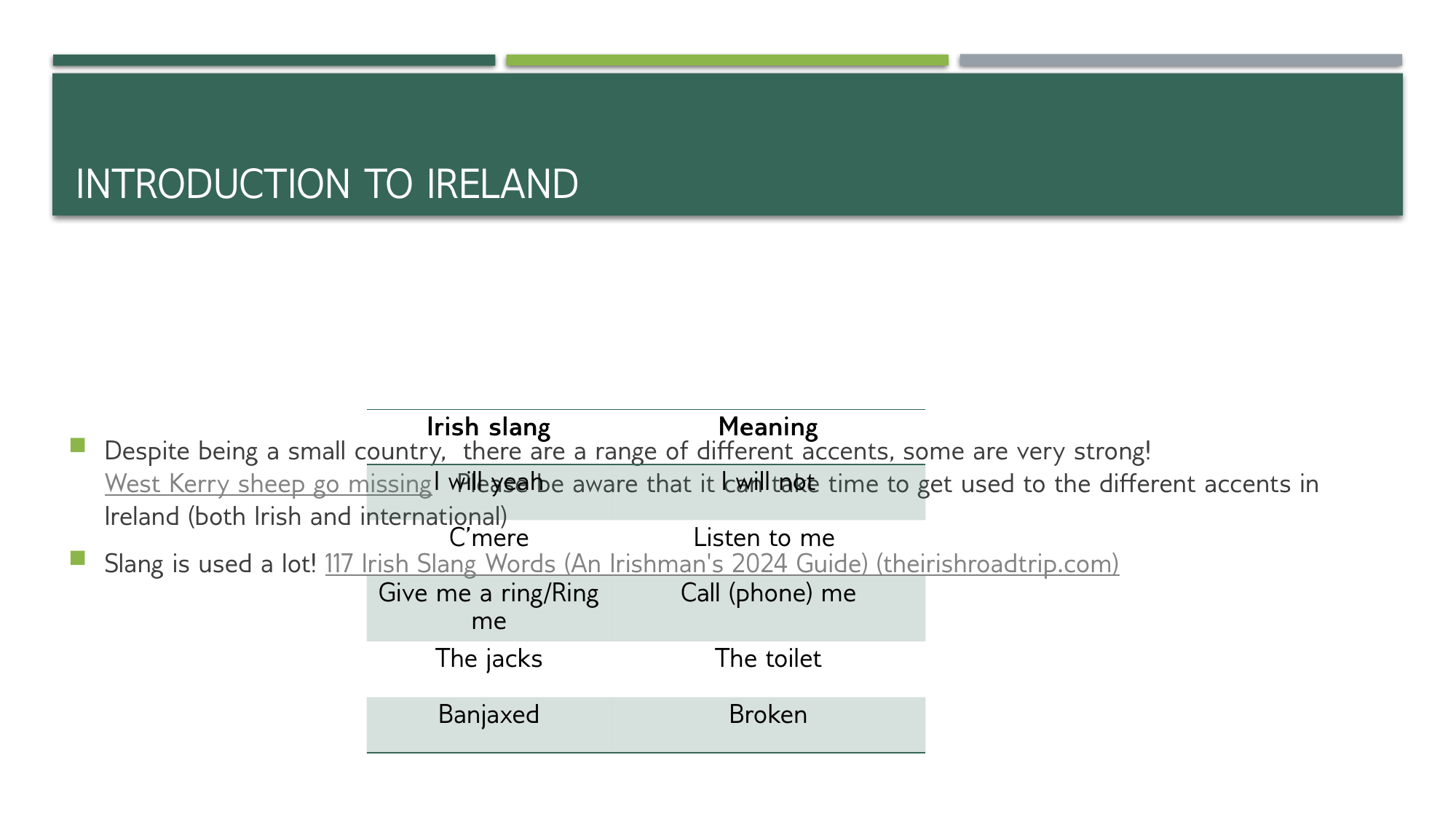

# Introduction to ireland

Despite being a small country,  there are a range of different accents, some are very strong!  West Kerry sheep go missing   Please be aware that it can take time to get used to the different accents in Ireland (both Irish and international)
Slang is used a lot! 117 Irish Slang Words (An Irishman's 2024 Guide) (theirishroadtrip.com)

| Irish slang | Meaning |
| --- | --- |
| I will yeah | I will not |
| C’mere | Listen to me |
| Give me a ring/Ring me | Call (phone) me |
| The jacks | The toilet |
| Banjaxed | Broken |